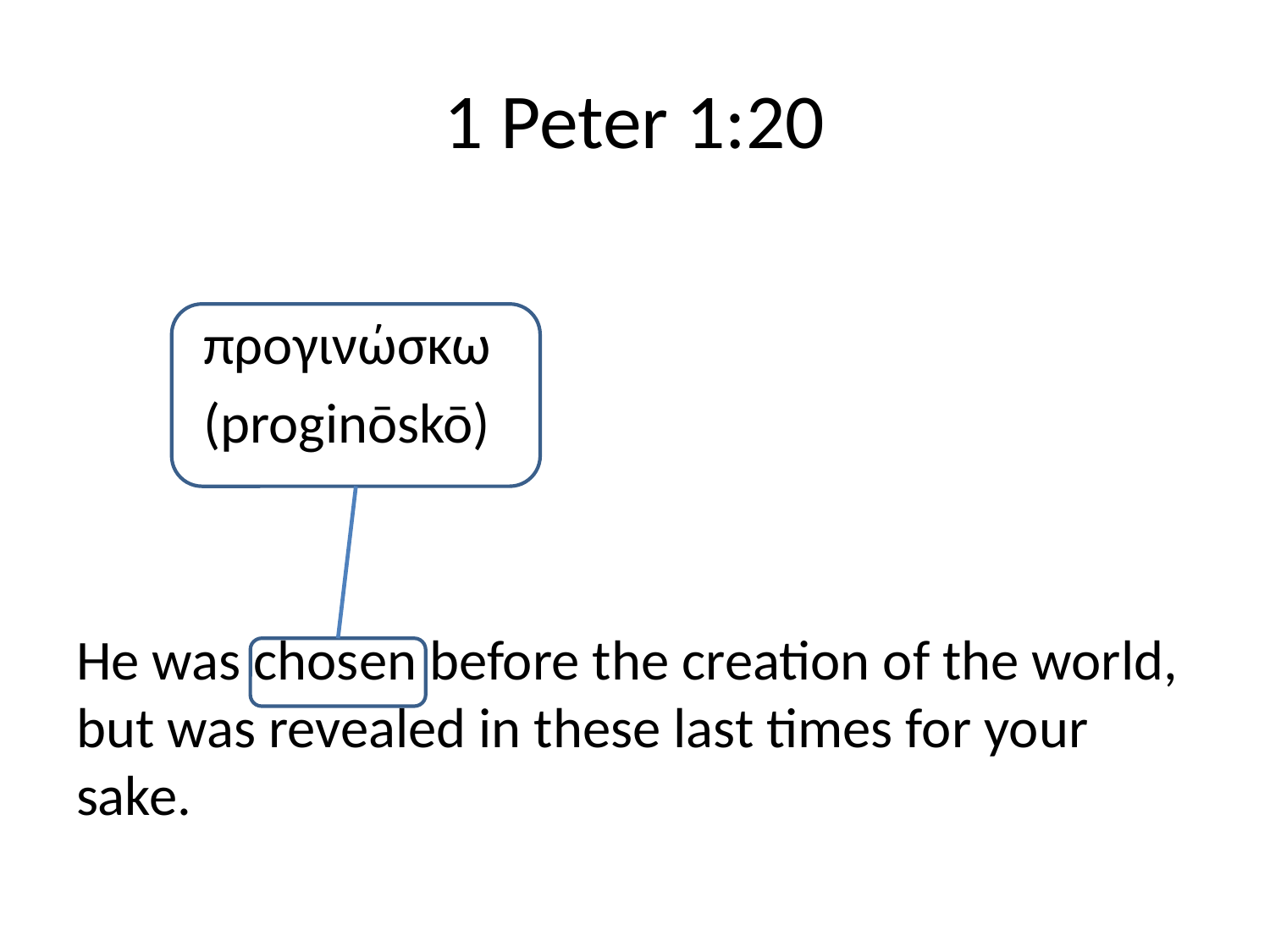

# 1 Peter 1:20

	προγινώσκω
	(proginōskō)

He was chosen before the creation of the world, but was revealed in these last times for your sake.